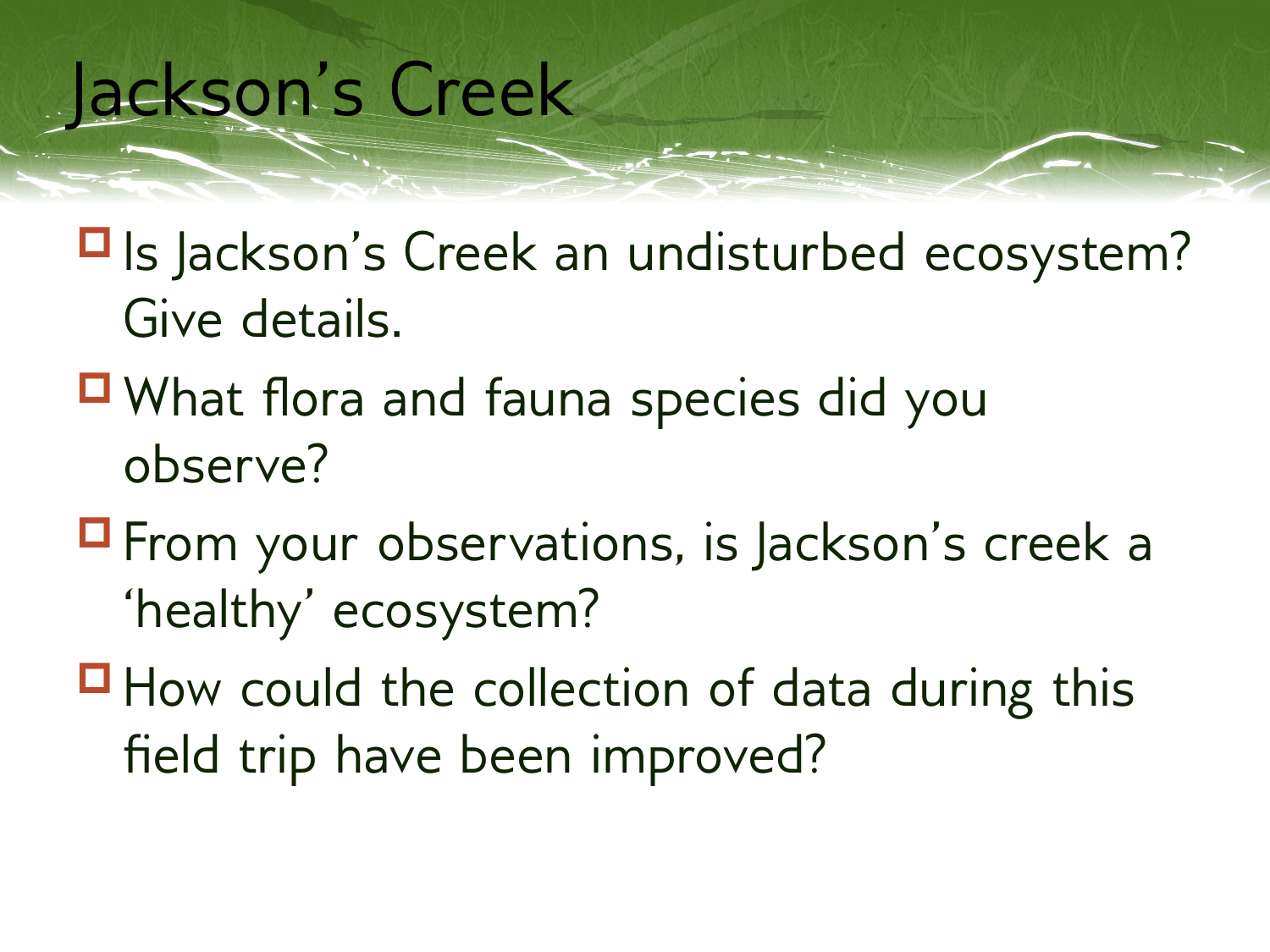

# Jackson’s Creek
Is Jackson’s Creek an undisturbed ecosystem? Give details.
What flora and fauna species did you observe?
From your observations, is Jackson’s creek a ‘healthy’ ecosystem?
How could the collection of data during this field trip have been improved?